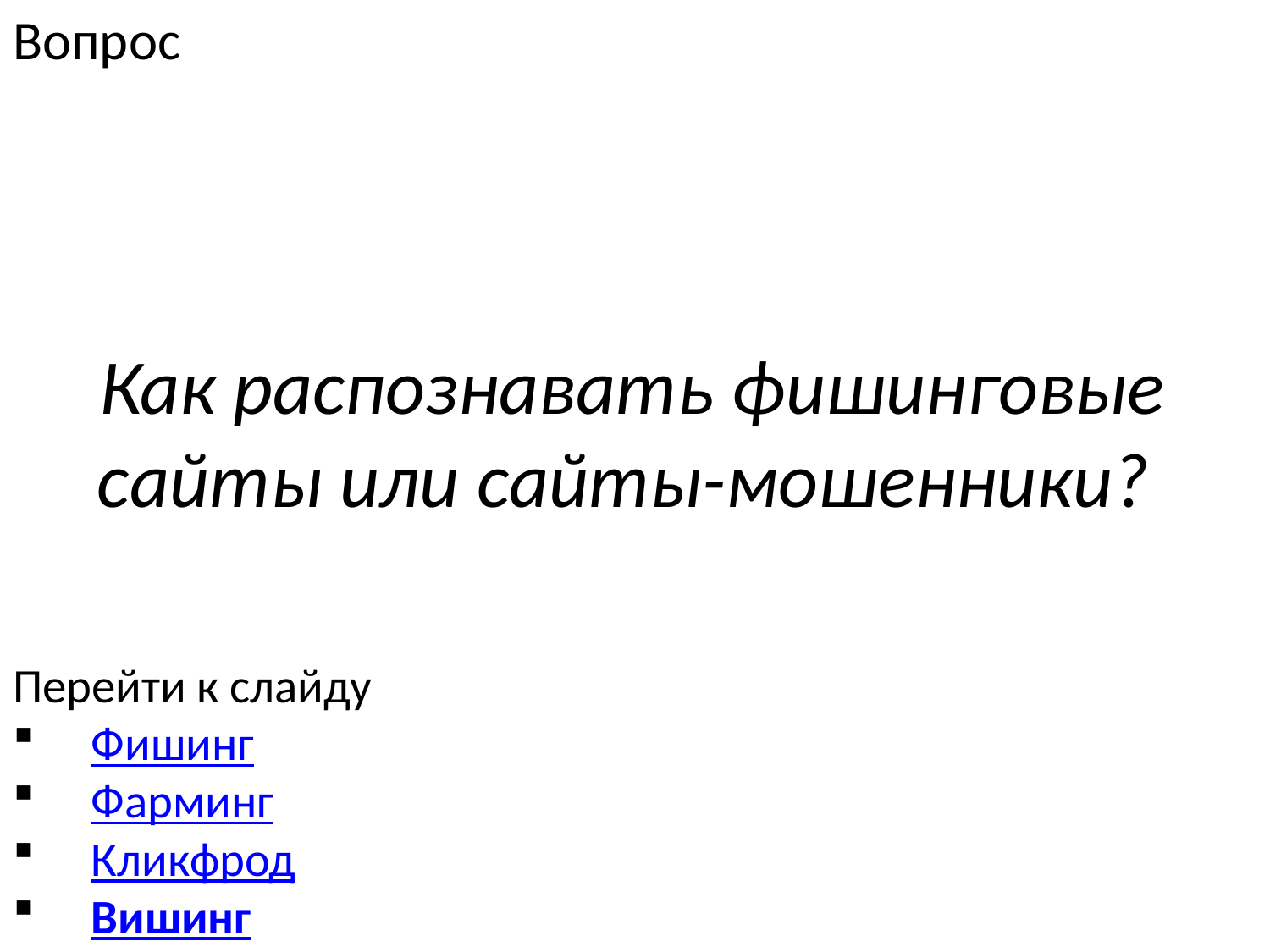

Вопрос
# Как распознавать фишинговые сайты или сайты-мошенники?
Перейти к слайду
Фишинг
Фарминг
Кликфрод
Вишинг